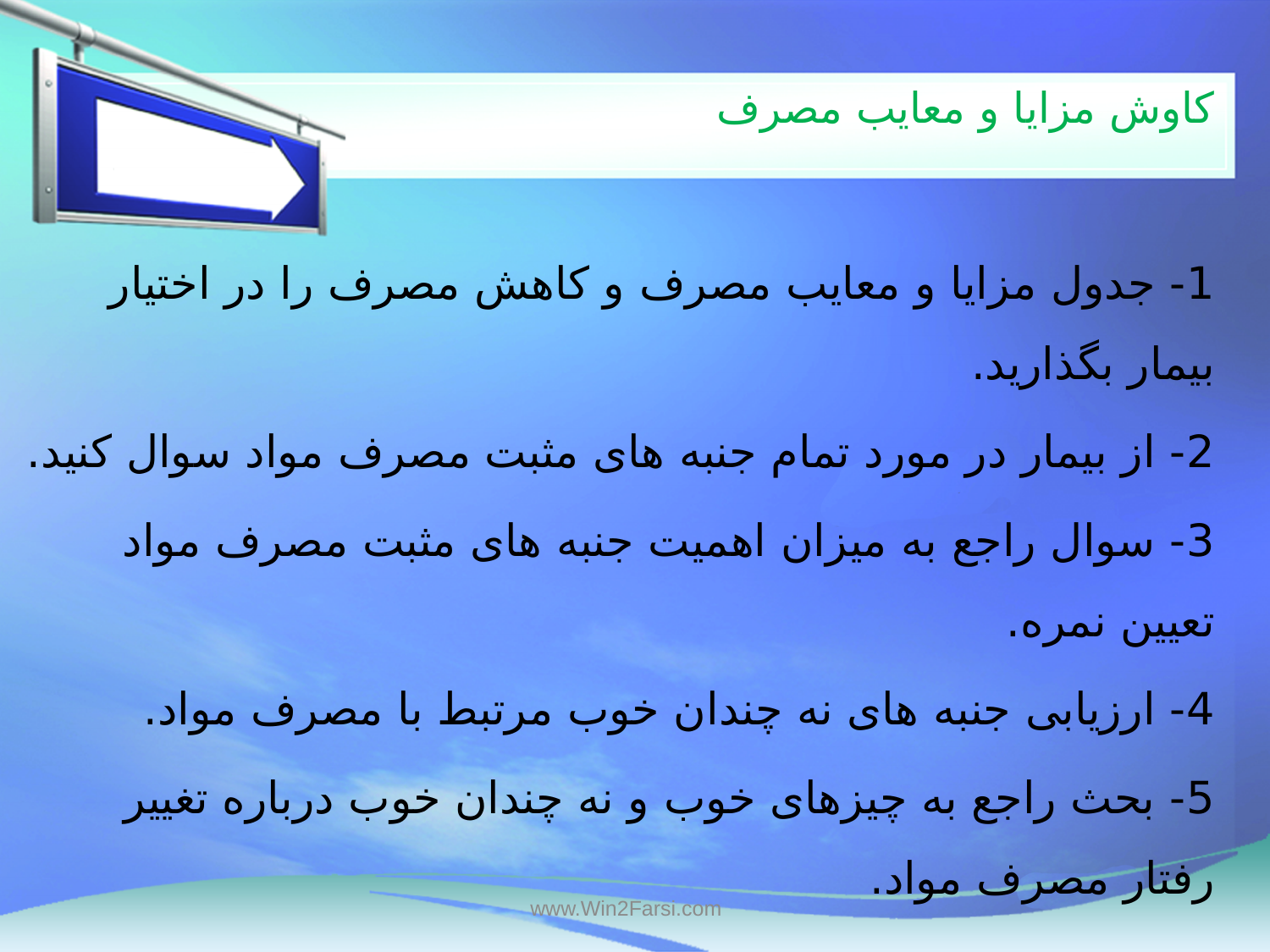

# کاوش مزایا و معایب مصرف
1- جدول مزایا و معایب مصرف و کاهش مصرف را در اختیار بیمار بگذارید.
2- از بیمار در مورد تمام جنبه های مثبت مصرف مواد سوال کنید.
3- سوال راجع به میزان اهمیت جنبه های مثبت مصرف مواد تعیین نمره.
4- ارزیابی جنبه های نه چندان خوب مرتبط با مصرف مواد.
5- بحث راجع به چیزهای خوب و نه چندان خوب درباره تغییر رفتار مصرف مواد.

www.Win2Farsi.com